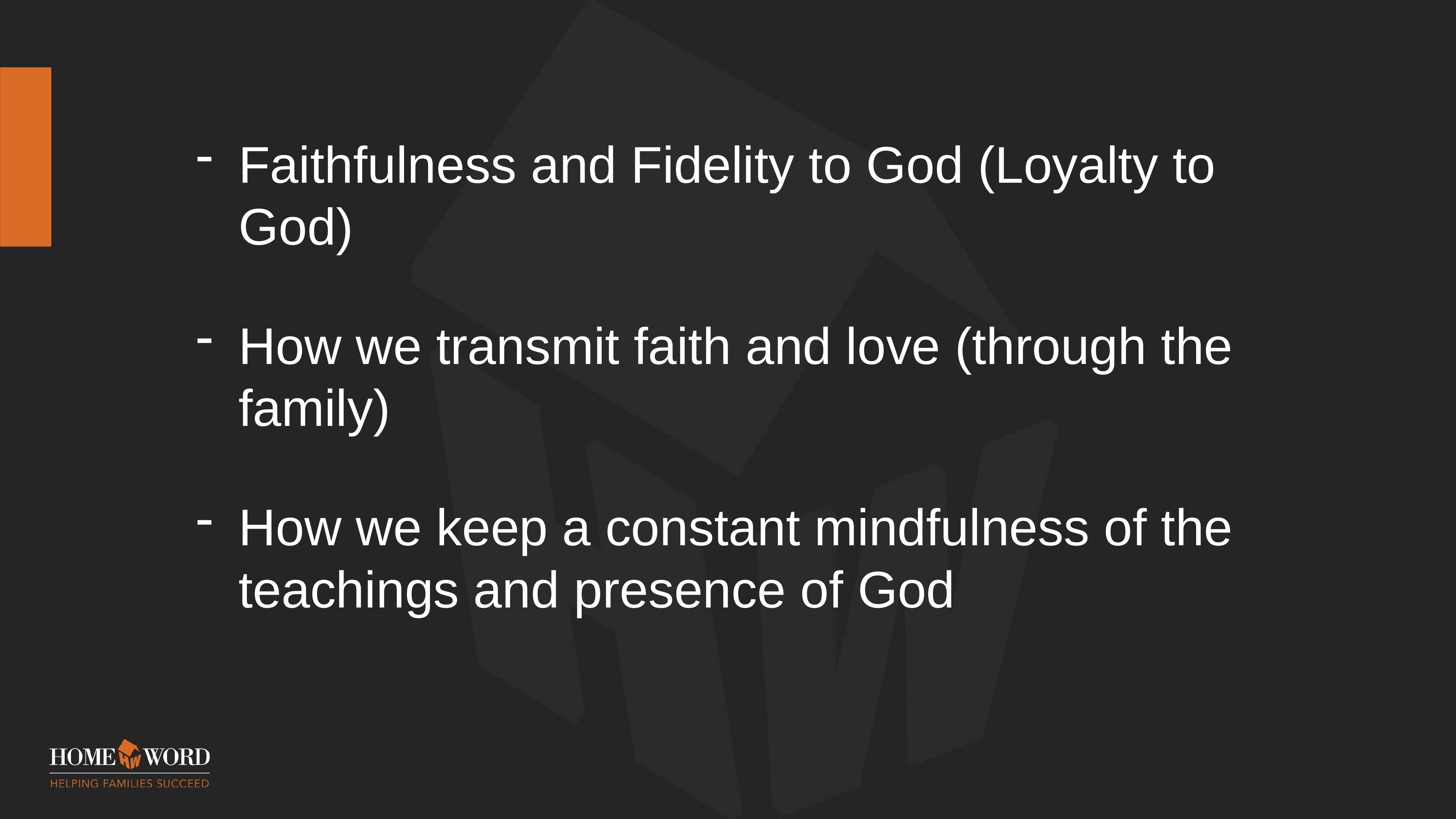

Faithfulness and Fidelity to God (Loyalty to God)
How we transmit faith and love (through the family)
How we keep a constant mindfulness of the teachings and presence of God